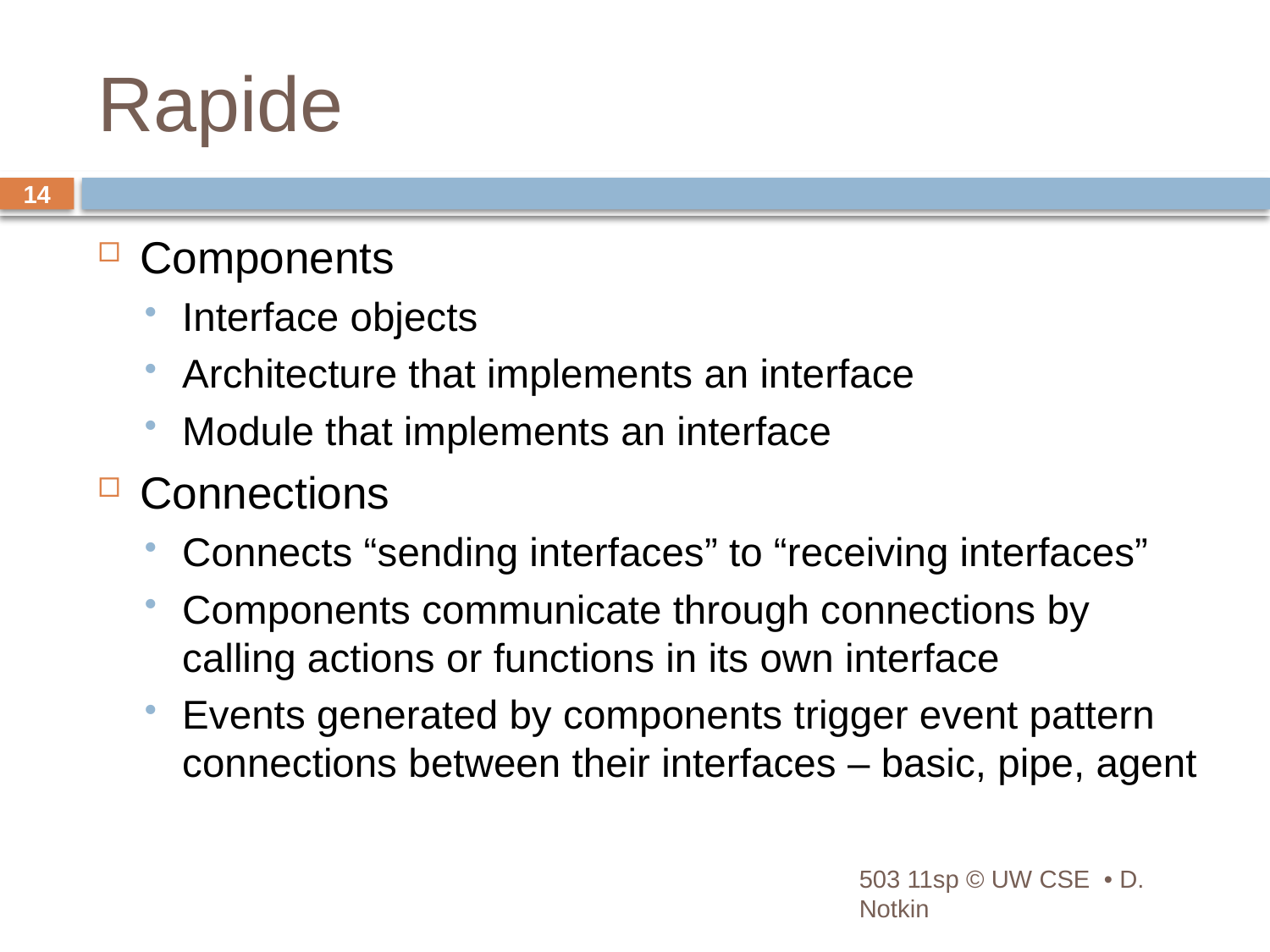

# Rapide
14
Components
Interface objects
Architecture that implements an interface
Module that implements an interface
Connections
Connects “sending interfaces” to “receiving interfaces”
Components communicate through connections by calling actions or functions in its own interface
Events generated by components trigger event pattern connections between their interfaces – basic, pipe, agent
503 11sp © UW CSE  • D. Notkin